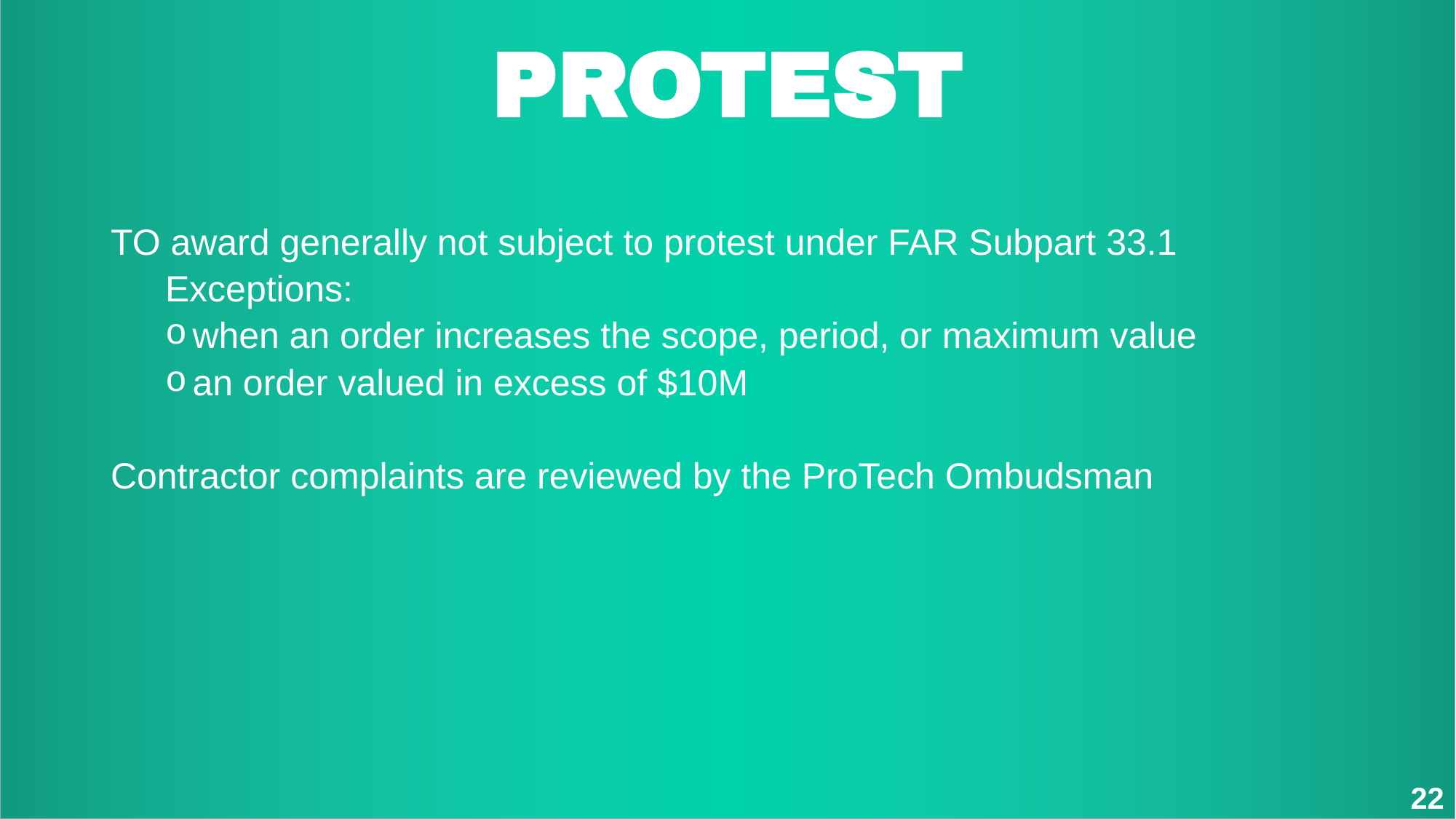

PROTEST
TO award generally not subject to protest under FAR Subpart 33.1
Exceptions:
when an order increases the scope, period, or maximum value
an order valued in excess of $10M
Contractor complaints are reviewed by the ProTech Ombudsman
22